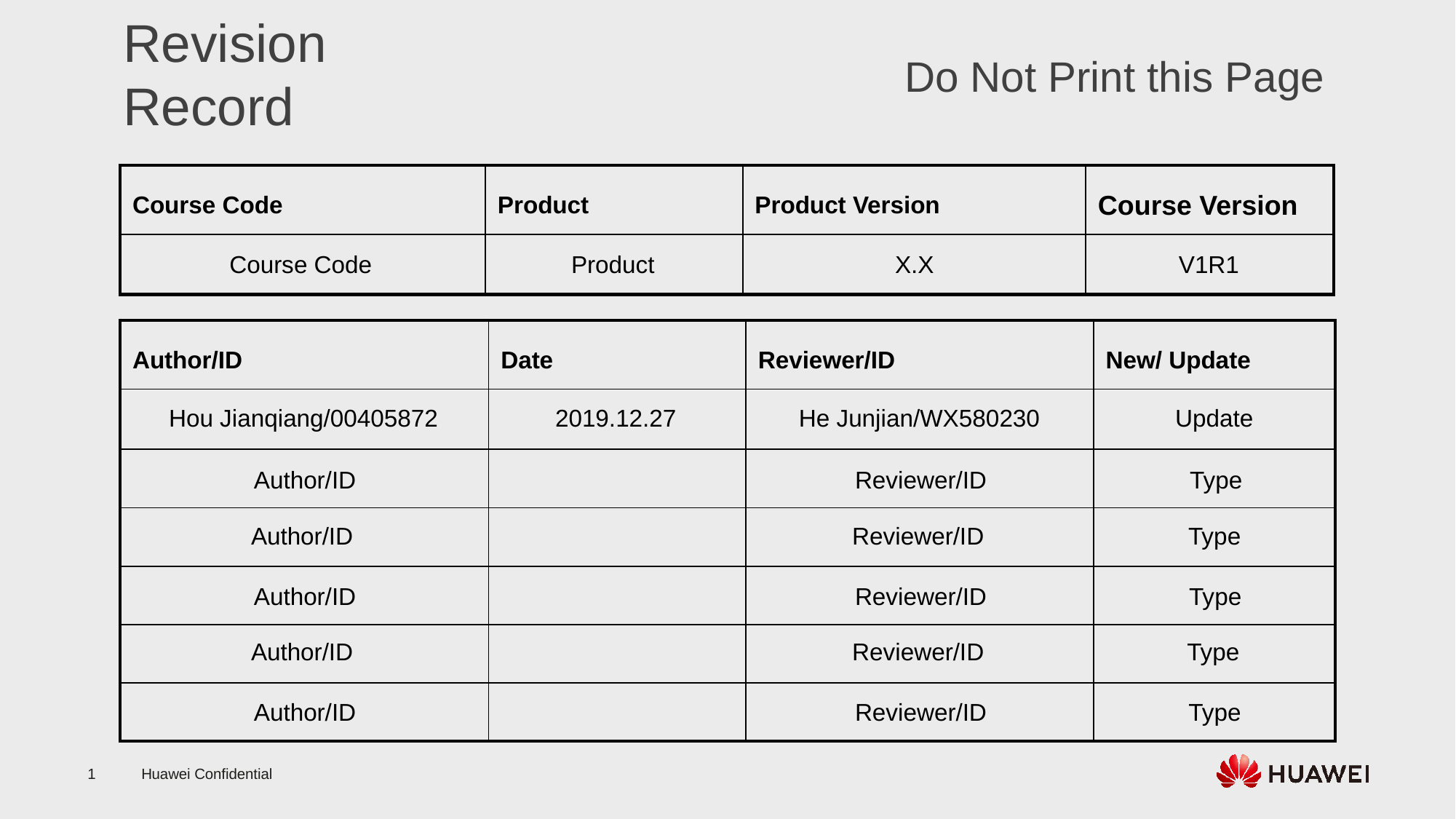

Course Code
Product
X.X
V1R1
Hou Jianqiang/00405872
2019.12.27
He Junjian/WX580230
Update
Author/ID

Reviewer/ID
Type
Author/ID

Reviewer/ID
Type
Author/ID

Reviewer/ID
Type
Author/ID

Reviewer/ID
Type
Author/ID

Reviewer/ID
Type